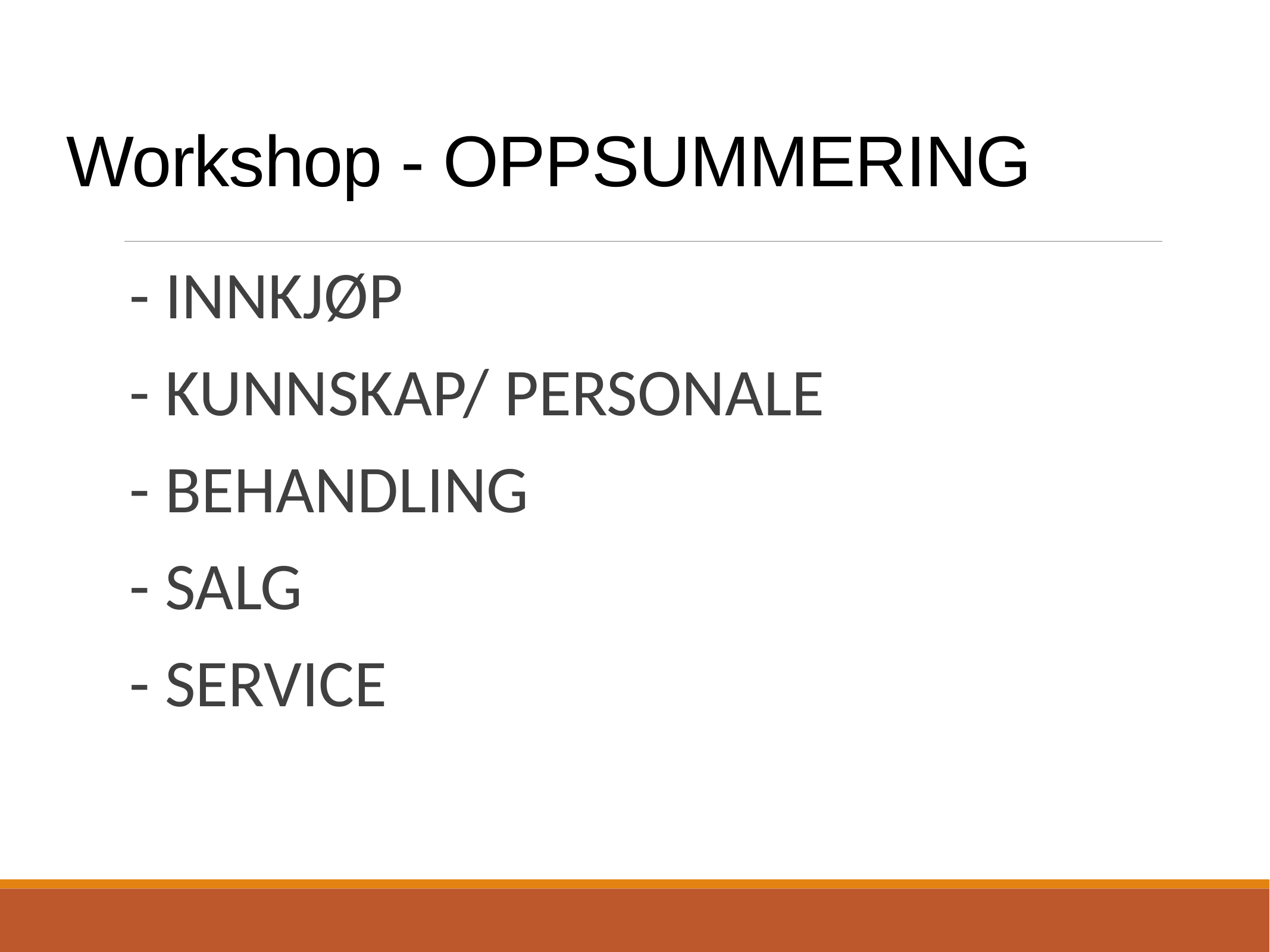

# Workshop - OPPSUMMERING

- INNKJØP
- KUNNSKAP/ PERSONALE
- BEHANDLING
- SALG
- SERVICE